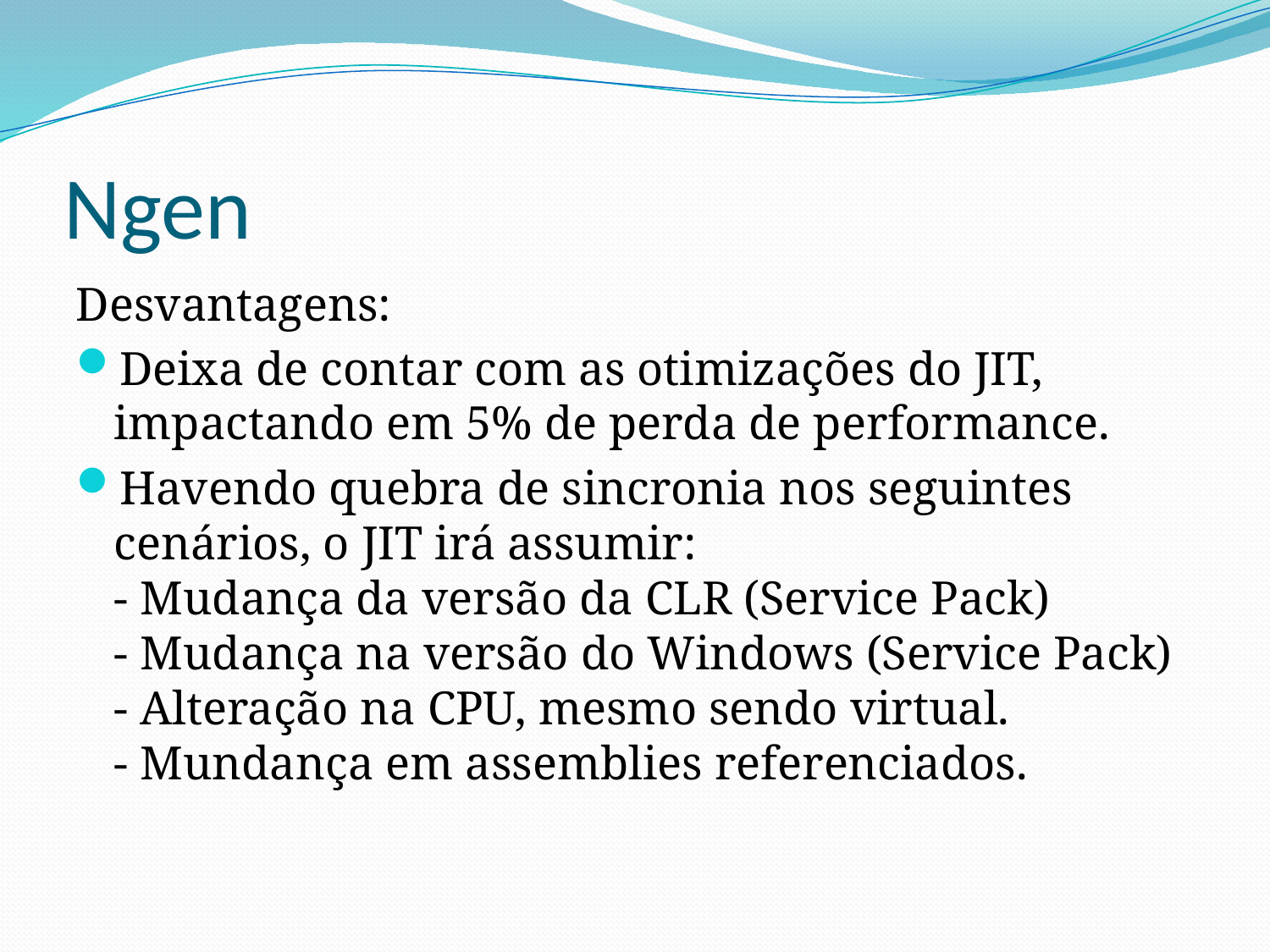

# Ngen
Desvantagens:
Deixa de contar com as otimizações do JIT, impactando em 5% de perda de performance.
Havendo quebra de sincronia nos seguintes cenários, o JIT irá assumir:
- Mudança da versão da CLR (Service Pack)
- Mudança na versão do Windows (Service Pack)
- Alteração na CPU, mesmo sendo virtual.
- Mundança em assemblies referenciados.